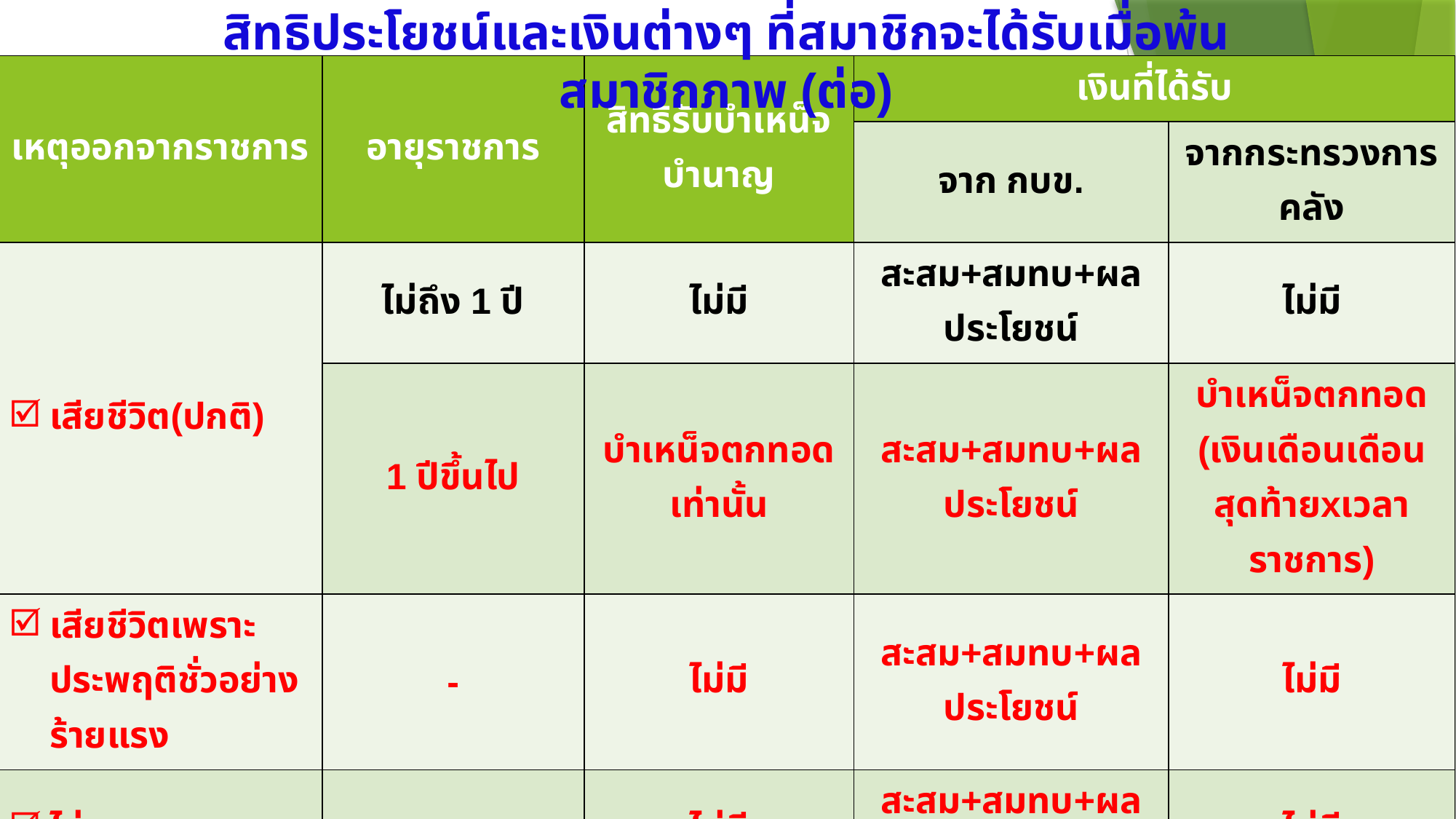

สิทธิประโยชน์และเงินต่างๆ ที่สมาชิกจะได้รับเมื่อพ้นสมาชิกภาพ (ต่อ)
| เหตุออกจากราชการ | อายุราชการ | สิทธิรับบำเหน็จบำนาญ | เงินที่ได้รับ |  |
| --- | --- | --- | --- | --- |
|  |  |  | จาก กบข. | จากกระทรวงการคลัง |
| เสียชีวิต(ปกติ) | ไม่ถึง 1 ปี | ไม่มี | สะสม+สมทบ+ผลประโยชน์ | ไม่มี |
| เสียชีวิต(ปกติ) | 1 ปีขึ้นไป | บำเหน็จตกทอดเท่านั้น | สะสม+สมทบ+ผลประโยชน์ | บำเหน็จตกทอด (เงินเดือนเดือนสุดท้ายxเวลาราชการ) |
| เสียชีวิตเพราะประพฤติชั่วอย่างร้ายแรง | - | ไม่มี | สะสม+สมทบ+ผลประโยชน์ | ไม่มี |
| ไล่ออก | - | ไม่มี | สะสม+สมทบ+ผลประโยชน์ | ไม่มี |
| ออกรับเบี้ยหวัด |  | ไม่มี | สะสม+สมทบ+ผลประโยชน์ | เบี้ยหวัด |
| ย้ายประเภทรับเบี้ยหวัดเป็นรับบำเหน็จบำนาญ (ต่อเนื่องจากออกรับเบี้ยหวัด) |  | เลือกบำนาญ | ประเดิม(ถ้ามี)+ชดเชย+ผลประโยชน์ | บำนาญ สูตรสมาชิก |
|  |  | เลือกบำเหน็จ | ไม่มี | บำเหน็จ |
| โอนไปหน่วยงานของรัฐที่ไม่ใช่ประเภทข้าราชการตามพระราชบัญญัติกองทุนบำเหน็จบำนาญข้าราชการ |  | ไม่มี | สะสม+สมทบ+ผลประโยชน์ | ไม่มี |